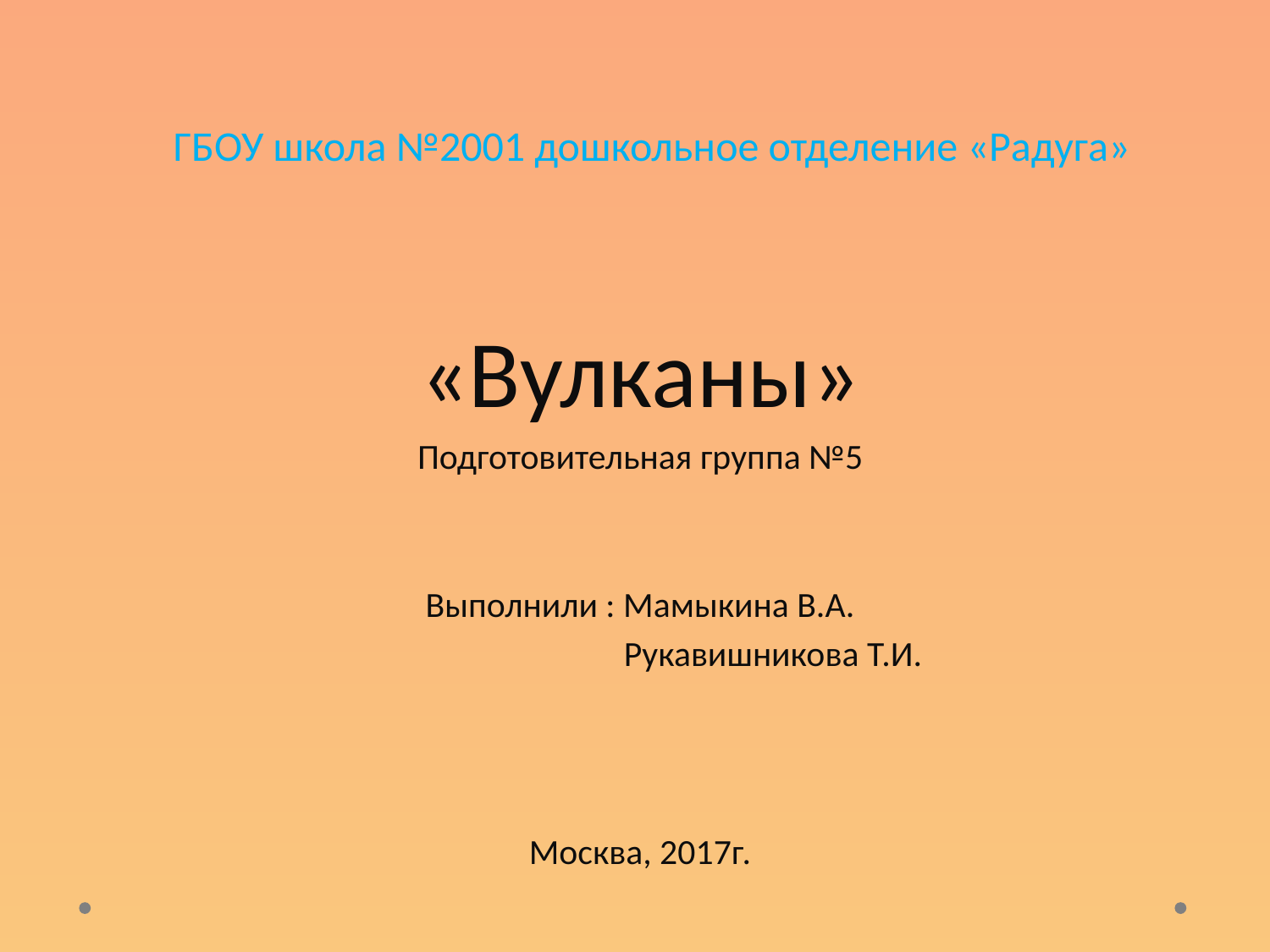

# ГБОУ школа №2001 дошкольное отделение «Радуга»
«Вулканы»
Подготовительная группа №5

Выполнили : Мамыкина В.А.
                                 Рукавишникова Т.И.

Москва, 2017г.